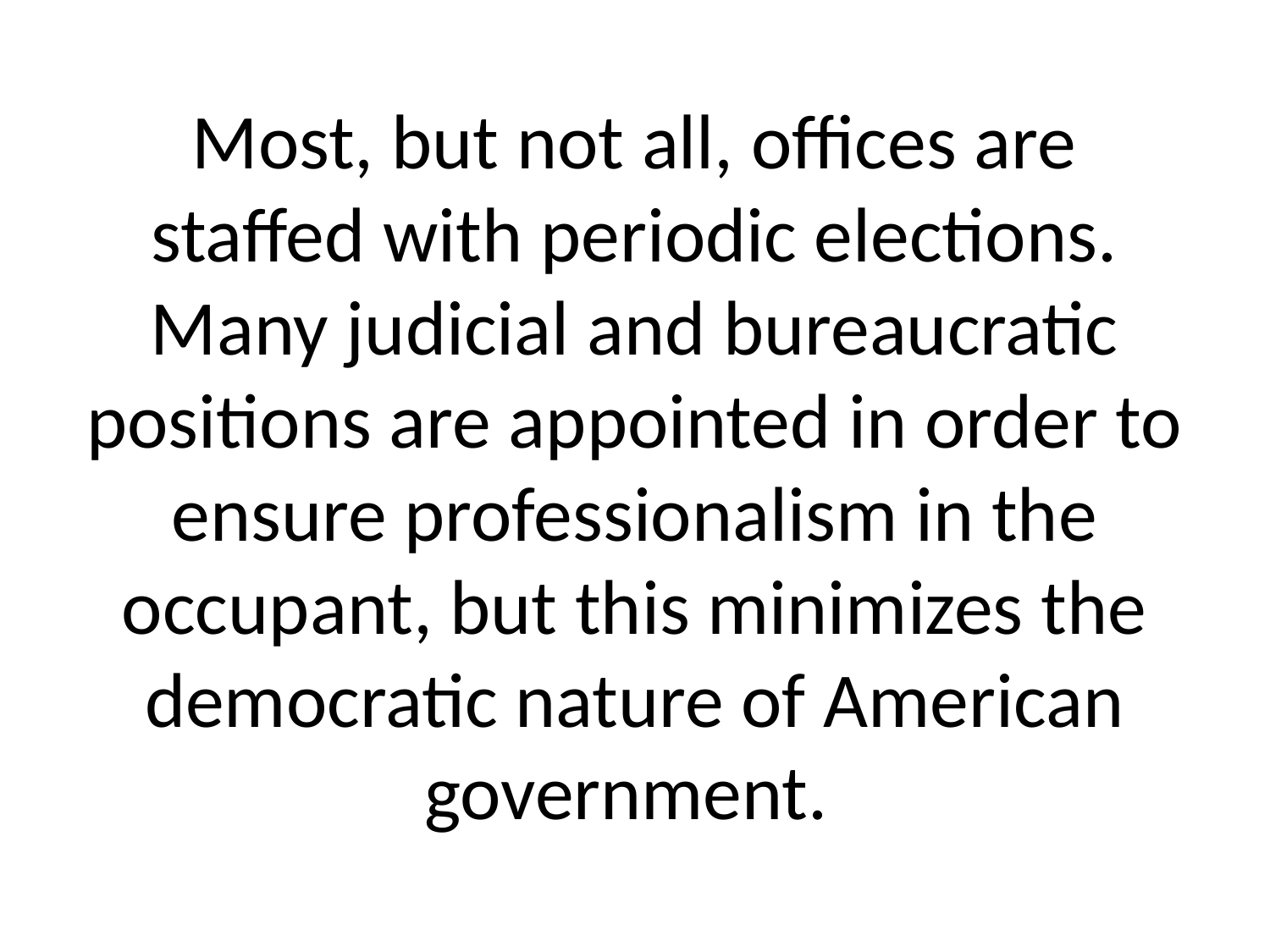

# Most, but not all, offices are staffed with periodic elections. Many judicial and bureaucratic positions are appointed in order to ensure professionalism in the occupant, but this minimizes the democratic nature of American government.